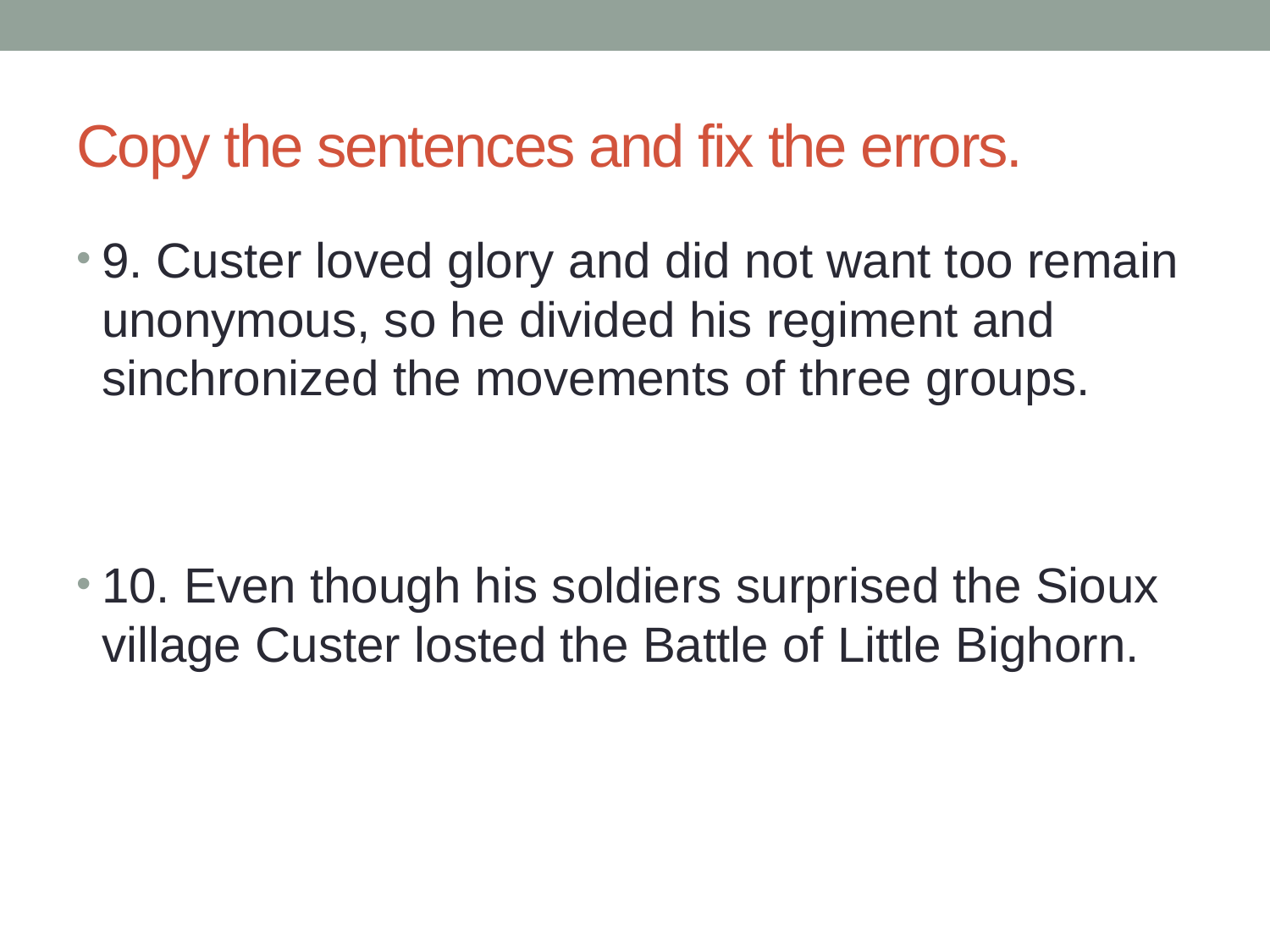

# Copy the sentences and fix the errors.
9. Custer loved glory and did not want too remain unonymous, so he divided his regiment and sinchronized the movements of three groups.

10. Even though his soldiers surprised the Sioux village Custer losted the Battle of Little Bighorn.